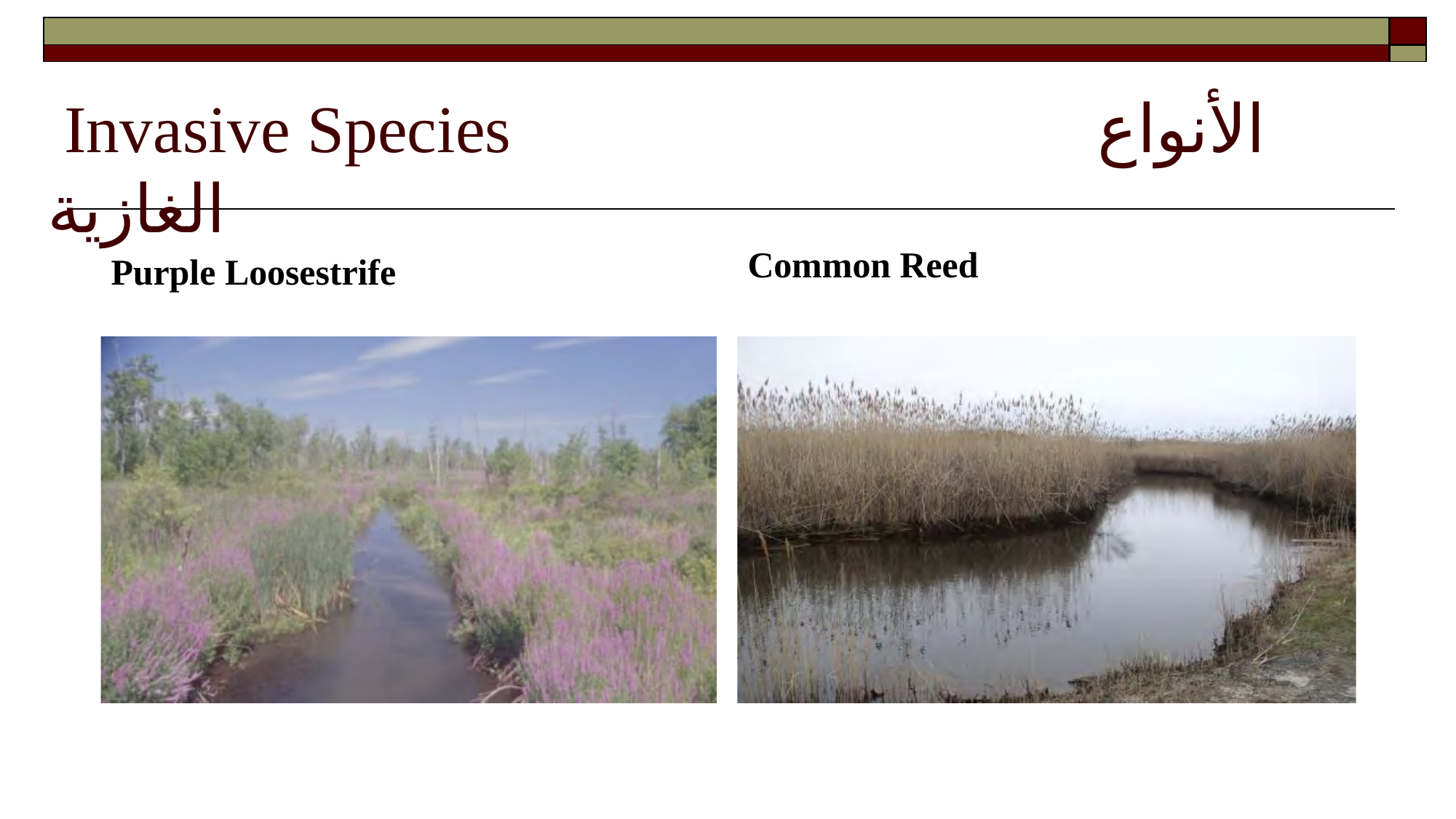

|  |  |
| --- | --- |
|  |  |
# Invasive Species                                   الأنواع الغازية
Common Reed
Purple Loosestrife